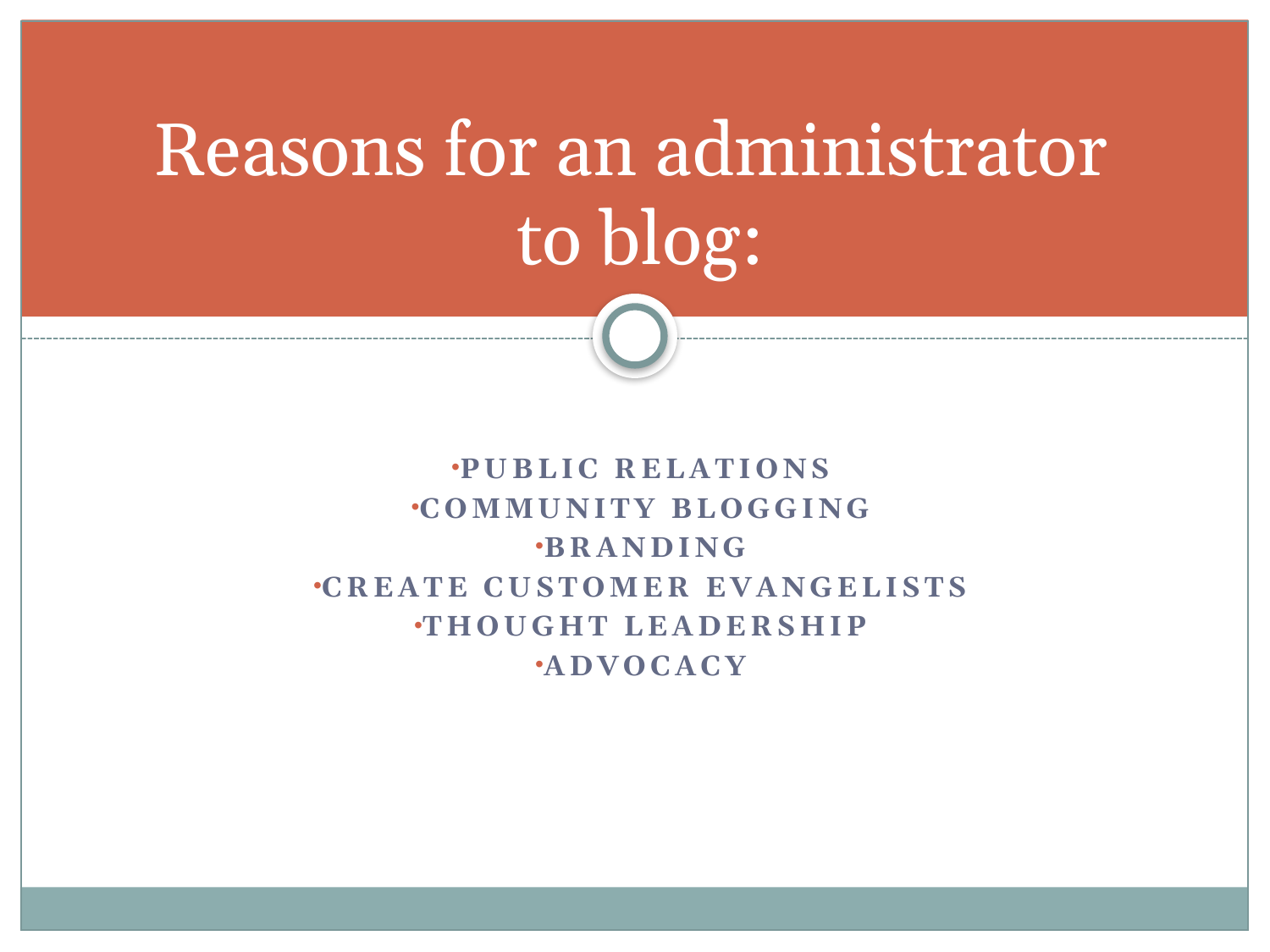

# Reasons for an administrator  to blog:
Public Relations
Community blogging
Branding
Create customer evangelists
Thought leadership
advocacy